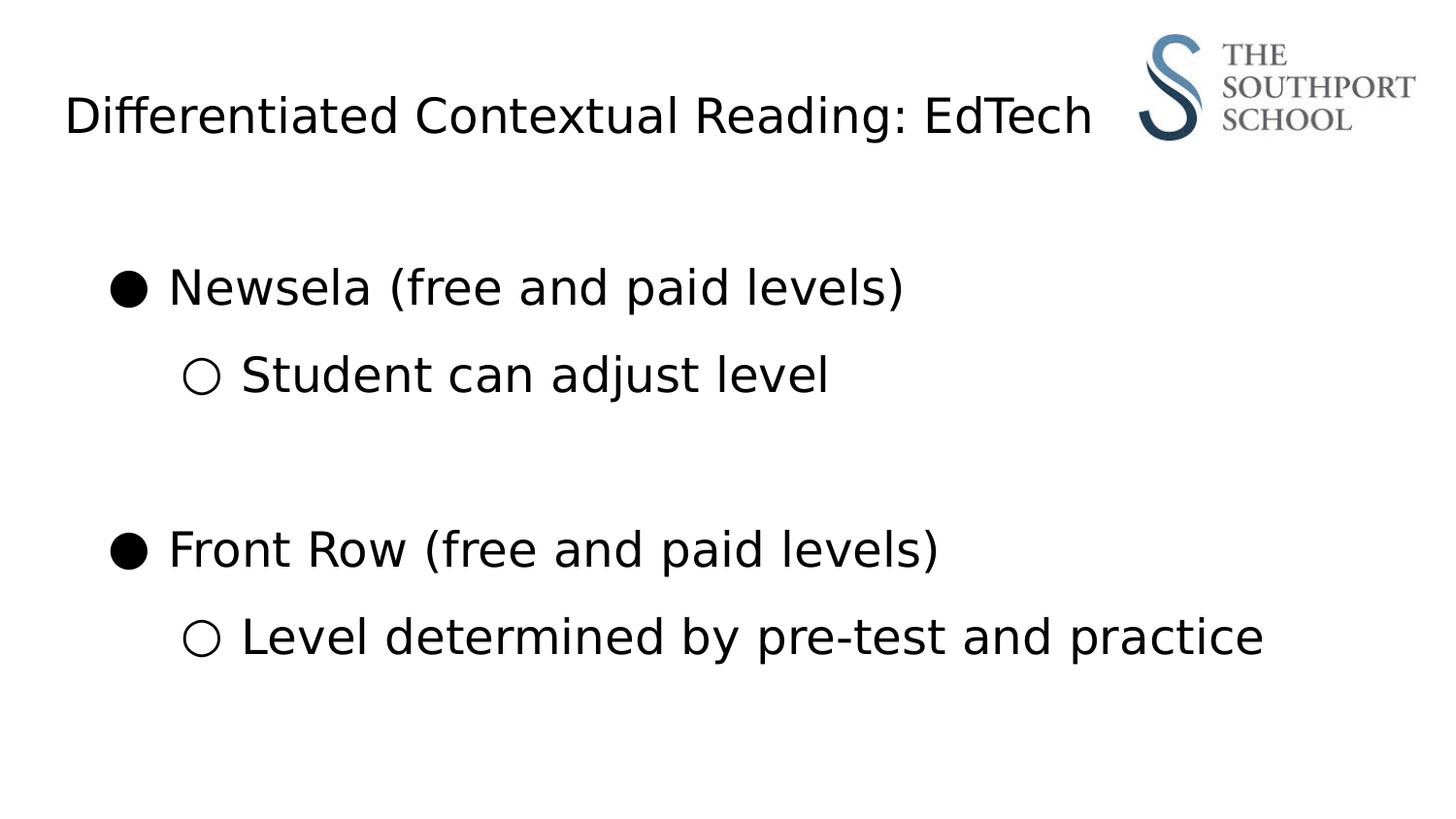

# Differentiated Contextual Reading: EdTech
Newsela (free and paid levels)
Student can adjust level
Front Row (free and paid levels)
Level determined by pre-test and practice